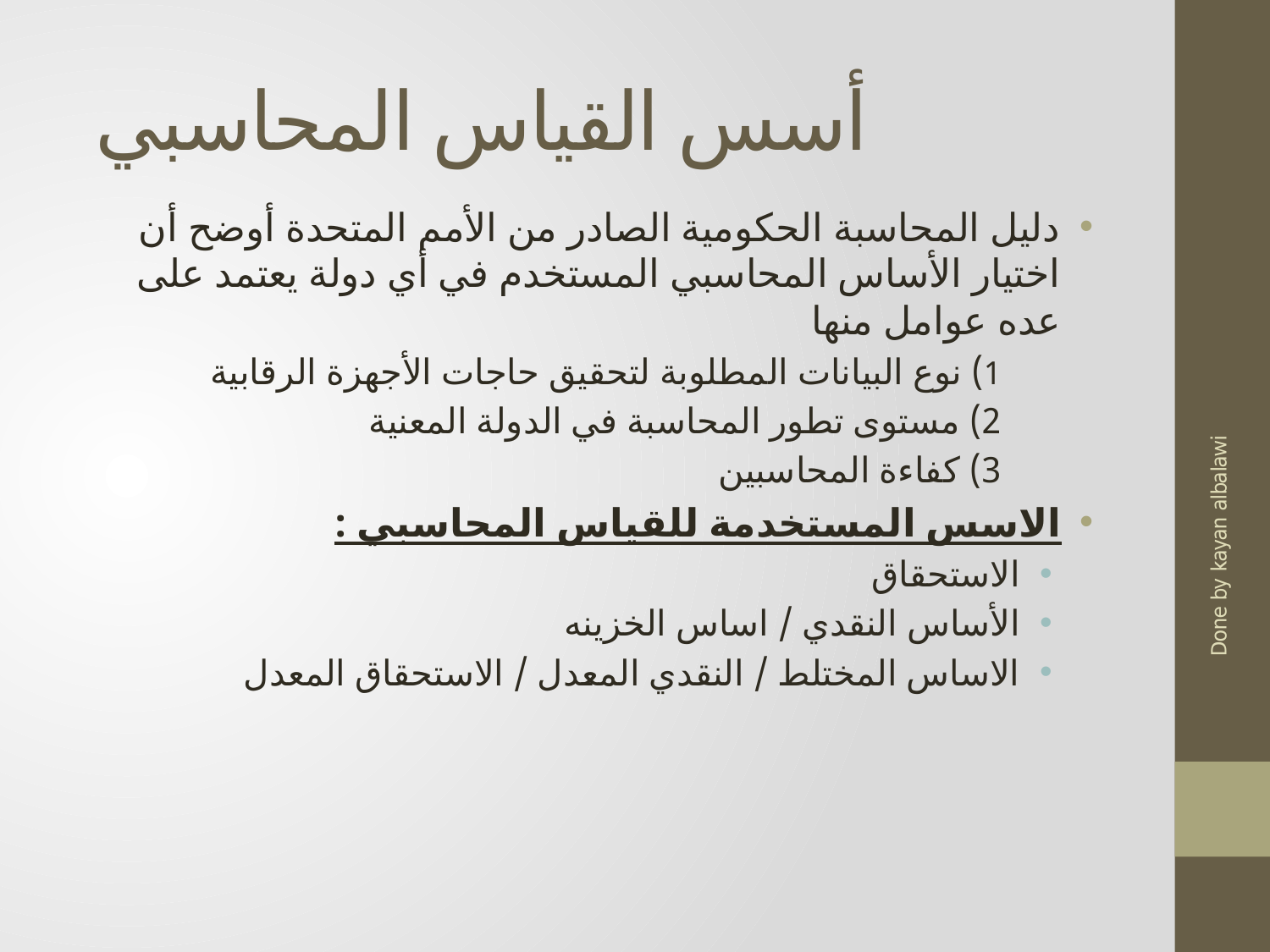

# أسس القياس المحاسبي
دليل المحاسبة الحكومية الصادر من الأمم المتحدة أوضح أن اختيار الأساس المحاسبي المستخدم في أي دولة يعتمد على عده عوامل منها
1) نوع البيانات المطلوبة لتحقيق حاجات الأجهزة الرقابية
2) مستوى تطور المحاسبة في الدولة المعنية
3) كفاءة المحاسبين
الاسس المستخدمة للقياس المحاسبي :
الاستحقاق
الأساس النقدي / اساس الخزينه
الاساس المختلط / النقدي المعدل / الاستحقاق المعدل

Done by kayan albalawi